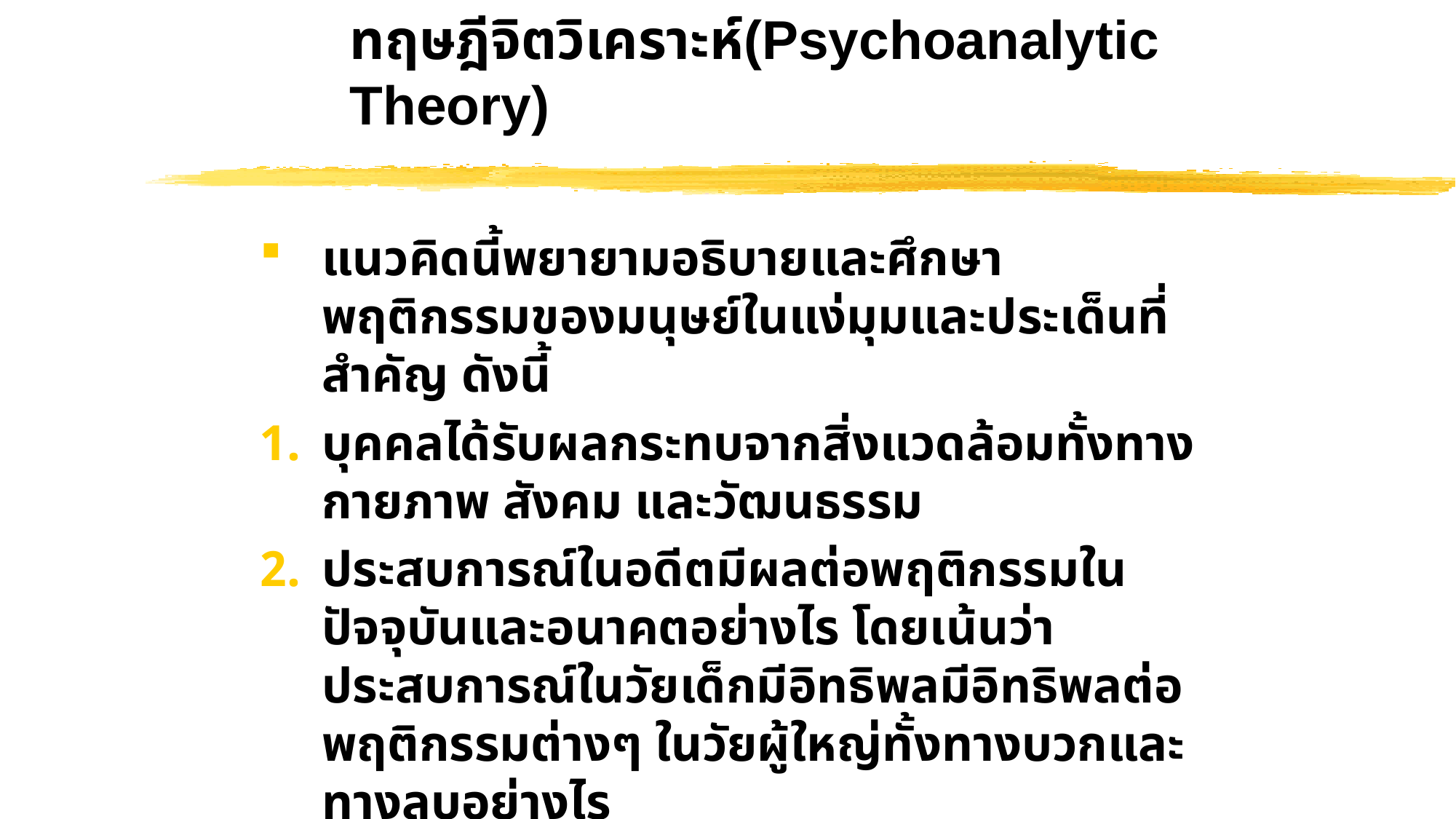

# ทฤษฎีจิตวิเคราะห์(Psychoanalytic Theory)
แนวคิดนี้พยายามอธิบายและศึกษาพฤติกรรมของมนุษย์ในแง่มุมและประเด็นที่สำคัญ ดังนี้
บุคคลได้รับผลกระทบจากสิ่งแวดล้อมทั้งทางกายภาพ สังคม และวัฒนธรรม
ประสบการณ์ในอดีตมีผลต่อพฤติกรรมในปัจจุบันและอนาคตอย่างไร โดยเน้นว่าประสบการณ์ในวัยเด็กมีอิทธิพลมีอิทธิพลต่อพฤติกรรมต่างๆ ในวัยผู้ใหญ่ทั้งทางบวกและทางลบอย่างไร
ประสบการณ์จิตใต้สำนึก ควบคุมและบงการพฤติกรรมของบุคคลอย่างไร